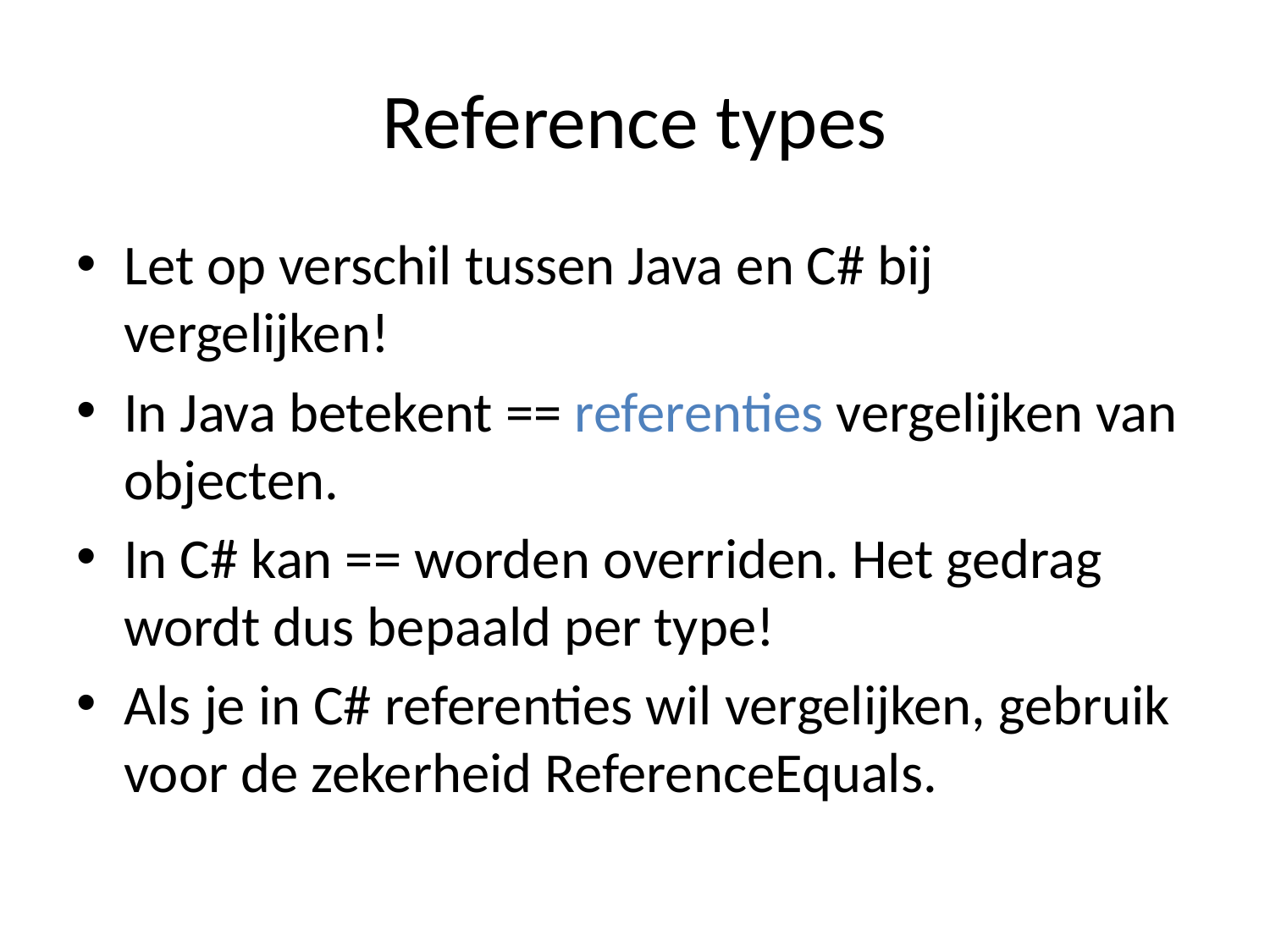

# Reference types
Let op verschil tussen Java en C# bij vergelijken!
In Java betekent == referenties vergelijken van objecten.
In C# kan == worden overriden. Het gedrag wordt dus bepaald per type!
Als je in C# referenties wil vergelijken, gebruik voor de zekerheid ReferenceEquals.